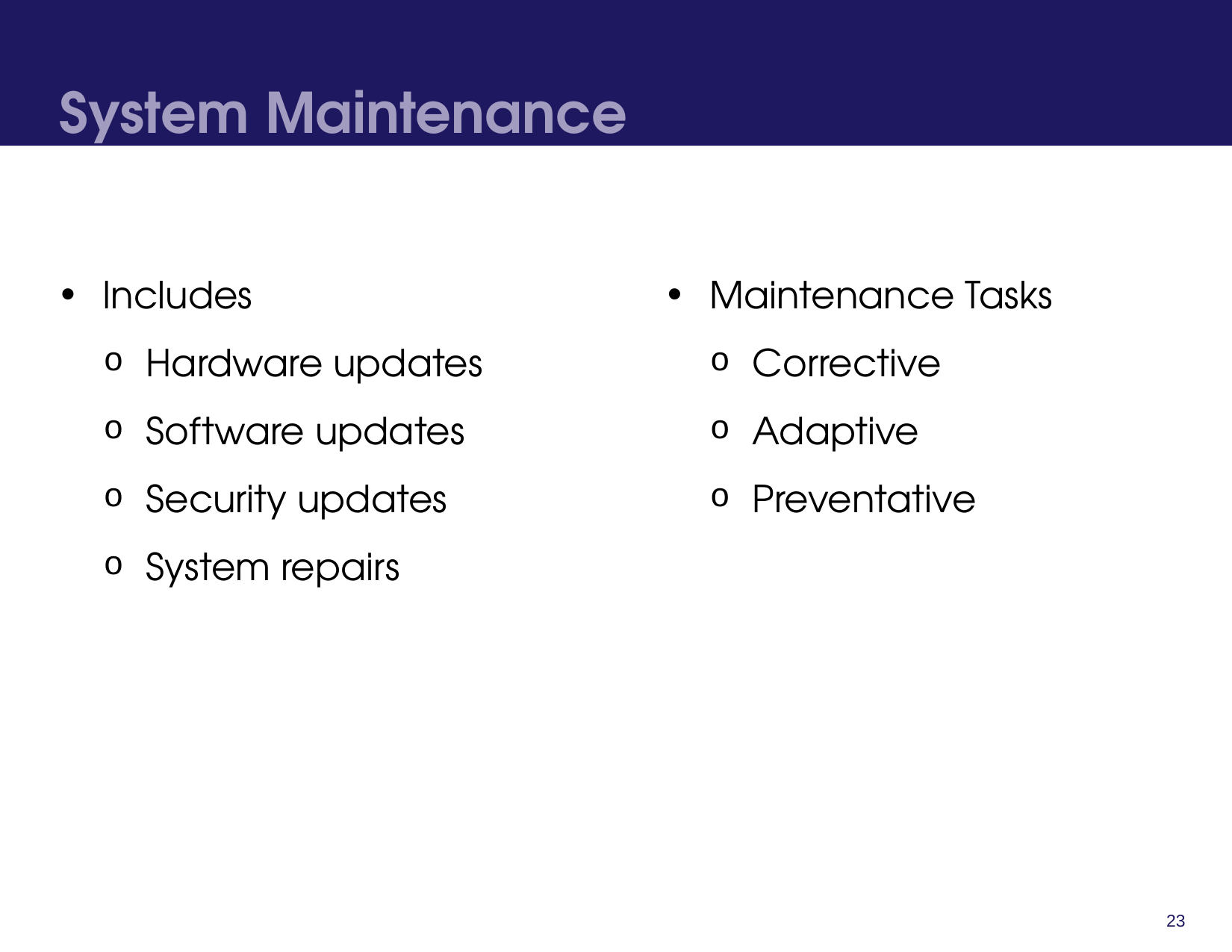

# System Maintenance
Includes
Hardware updates
Software updates
Security updates
System repairs
Maintenance Tasks
Corrective
Adaptive
Preventative

23